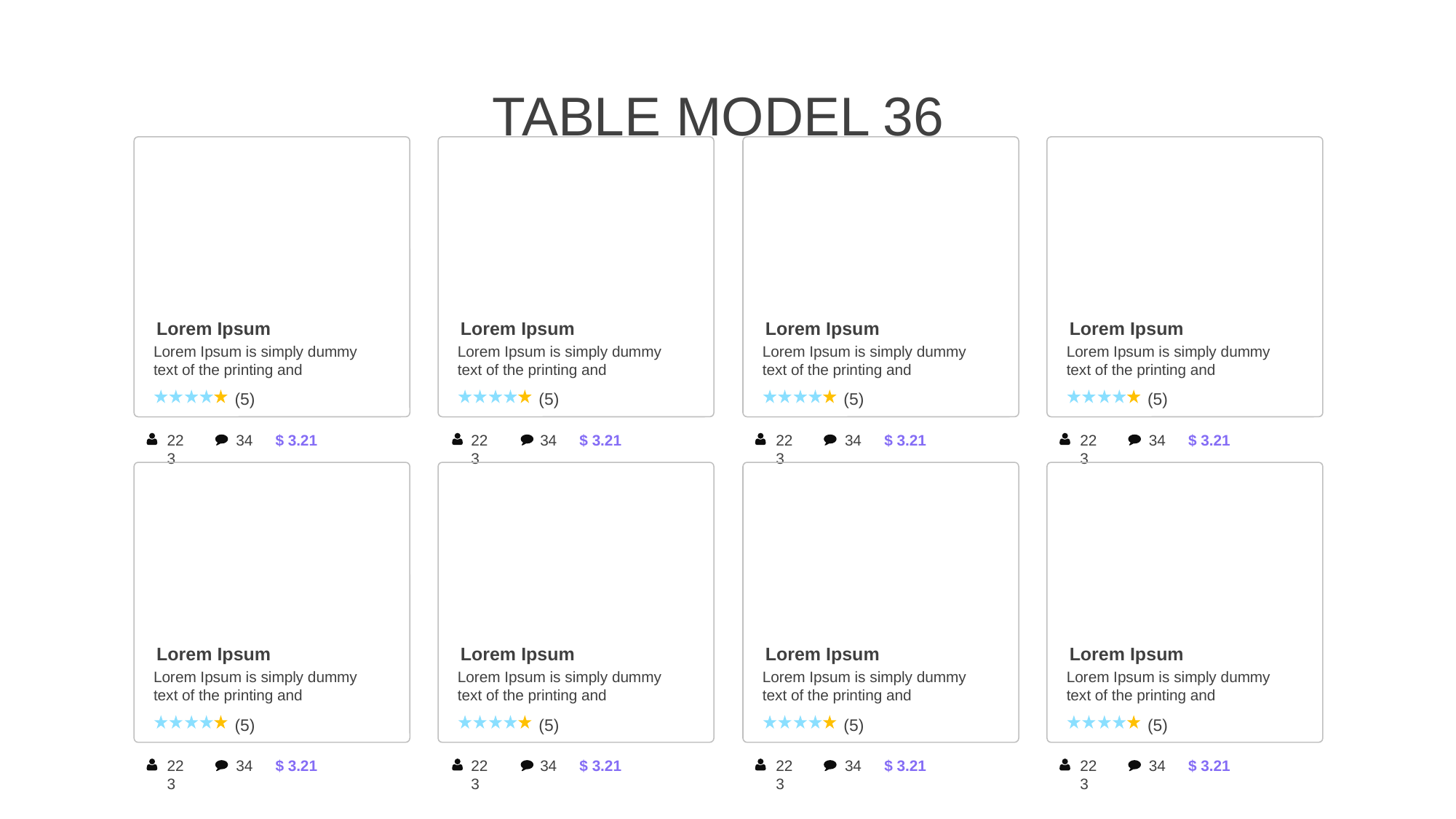

TABLE MODEL 36

Lorem Ipsum
Lorem Ipsum
Lorem Ipsum
Lorem Ipsum
Lorem Ipsum is simply dummy text of the printing and
Lorem Ipsum is simply dummy text of the printing and
Lorem Ipsum is simply dummy text of the printing and
Lorem Ipsum is simply dummy text of the printing and
(5)
(5)
(5)
(5)

223
34
223
34
223
34
223
34
$ 3.21
$ 3.21
$ 3.21
$ 3.21

Lorem Ipsum
Lorem Ipsum
Lorem Ipsum
Lorem Ipsum
Lorem Ipsum is simply dummy text of the printing and
Lorem Ipsum is simply dummy text of the printing and
Lorem Ipsum is simply dummy text of the printing and
Lorem Ipsum is simply dummy text of the printing and
(5)
(5)
(5)
(5)

223
34
223
34
223
34
223
34
$ 3.21
$ 3.21
$ 3.21
$ 3.21